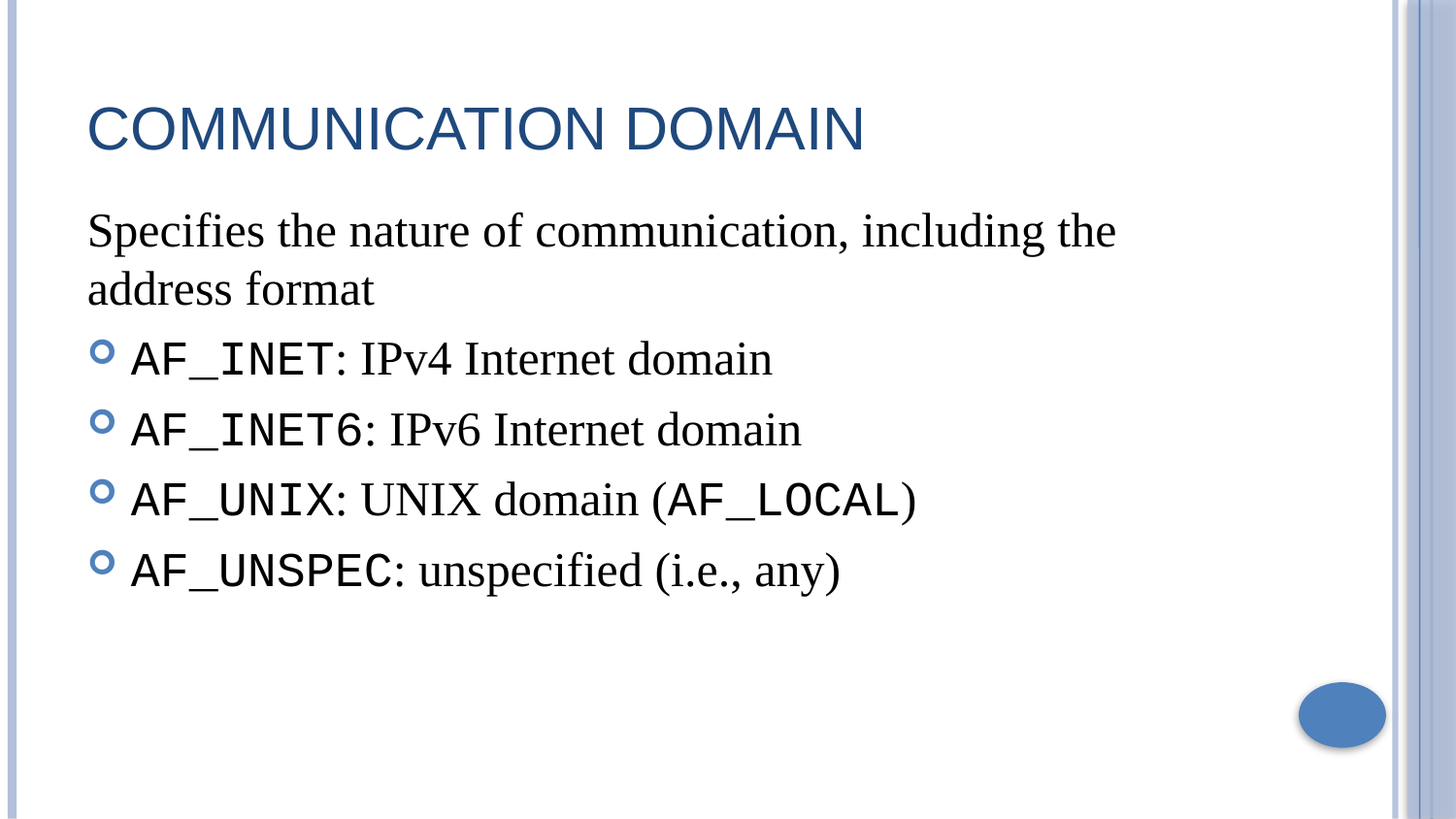

# Communication Domain
Specifies the nature of communication, including the address format
AF_INET: IPv4 Internet domain
AF_INET6: IPv6 Internet domain
AF_UNIX: UNIX domain (AF_LOCAL)
AF_UNSPEC: unspecified (i.e., any)